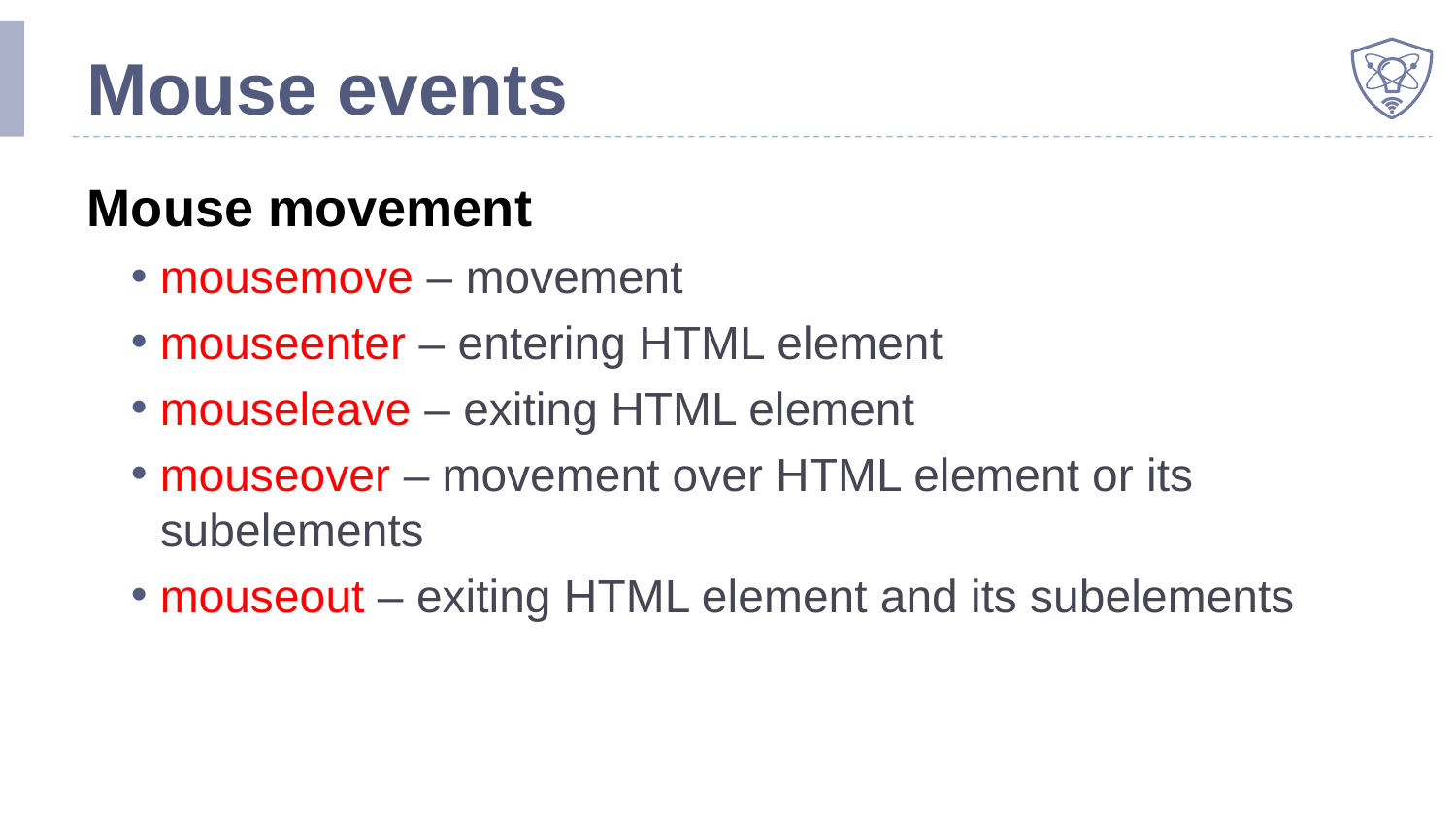

# Mouse events
Mouse movement
mousemove – movement
mouseenter – entering HTML element
mouseleave – exiting HTML element
mouseover – movement over HTML element or its subelements
mouseout – exiting HTML element and its subelements